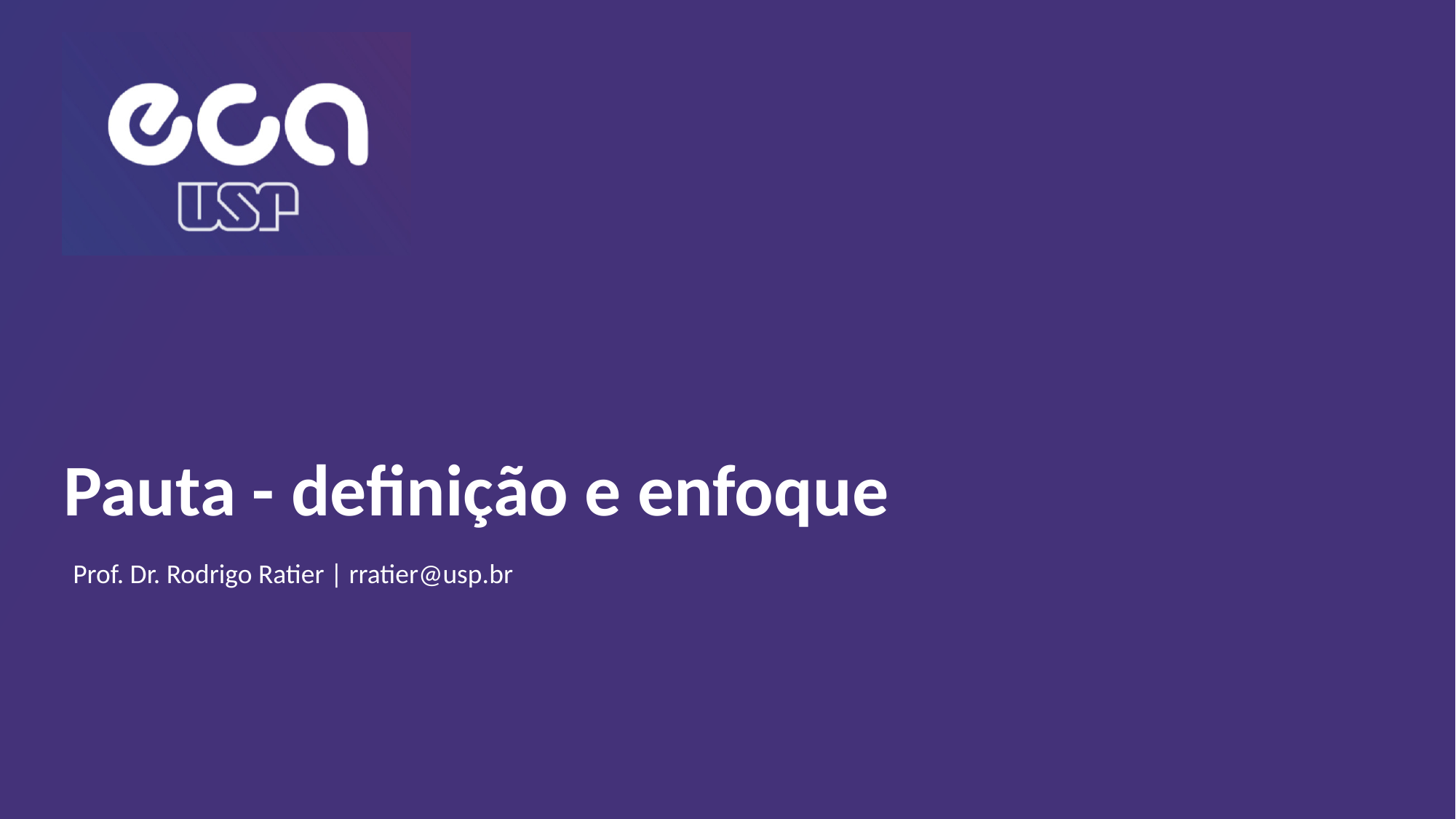

# Pauta - definição e enfoque
Prof. Dr. Rodrigo Ratier | rratier@usp.br